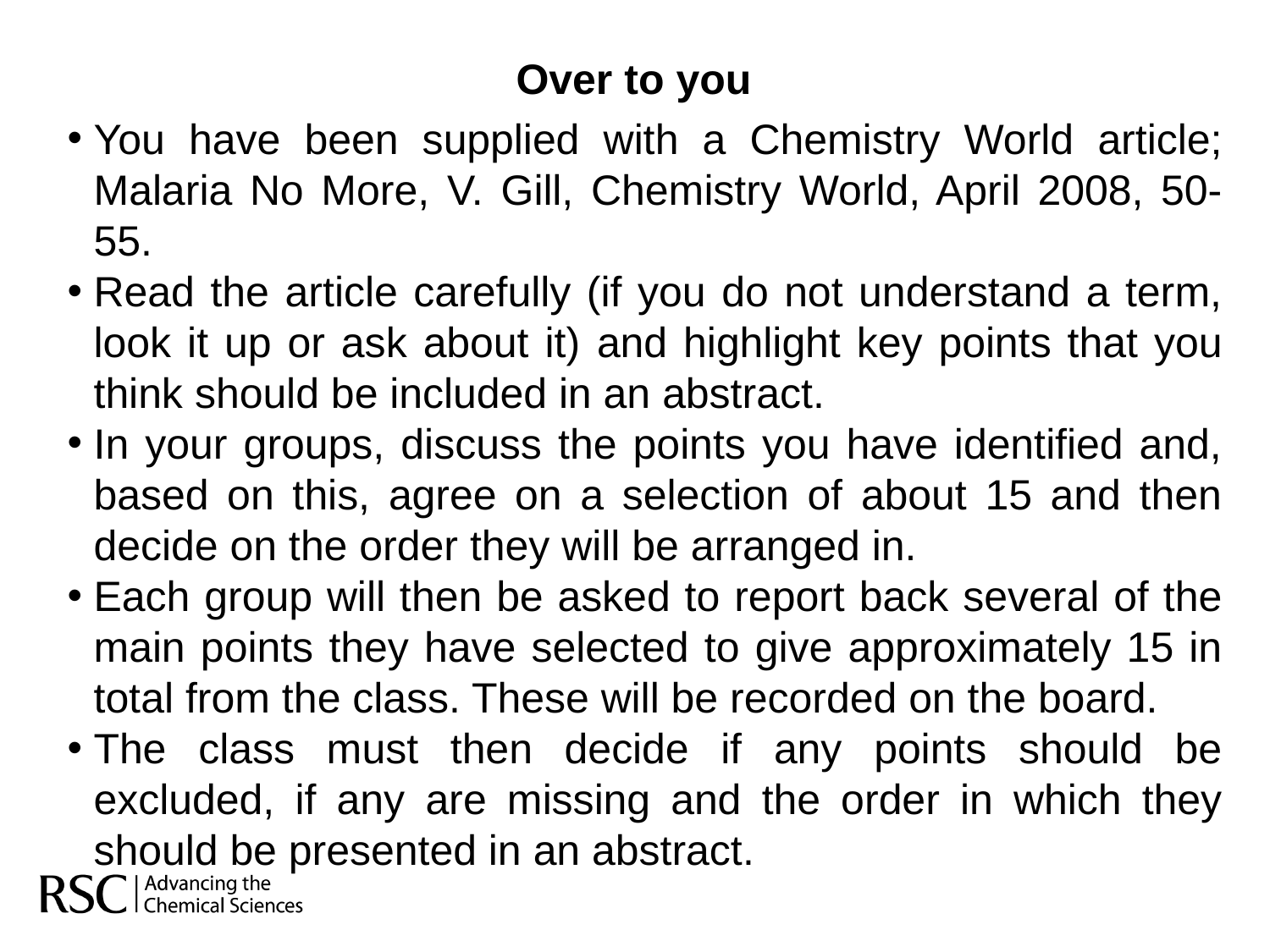

Over to you
You have been supplied with a Chemistry World article; Malaria No More, V. Gill, Chemistry World, April 2008, 50-55.
Read the article carefully (if you do not understand a term, look it up or ask about it) and highlight key points that you think should be included in an abstract.
In your groups, discuss the points you have identified and, based on this, agree on a selection of about 15 and then decide on the order they will be arranged in.
Each group will then be asked to report back several of the main points they have selected to give approximately 15 in total from the class. These will be recorded on the board.
The class must then decide if any points should be excluded, if any are missing and the order in which they should be presented in an abstract.